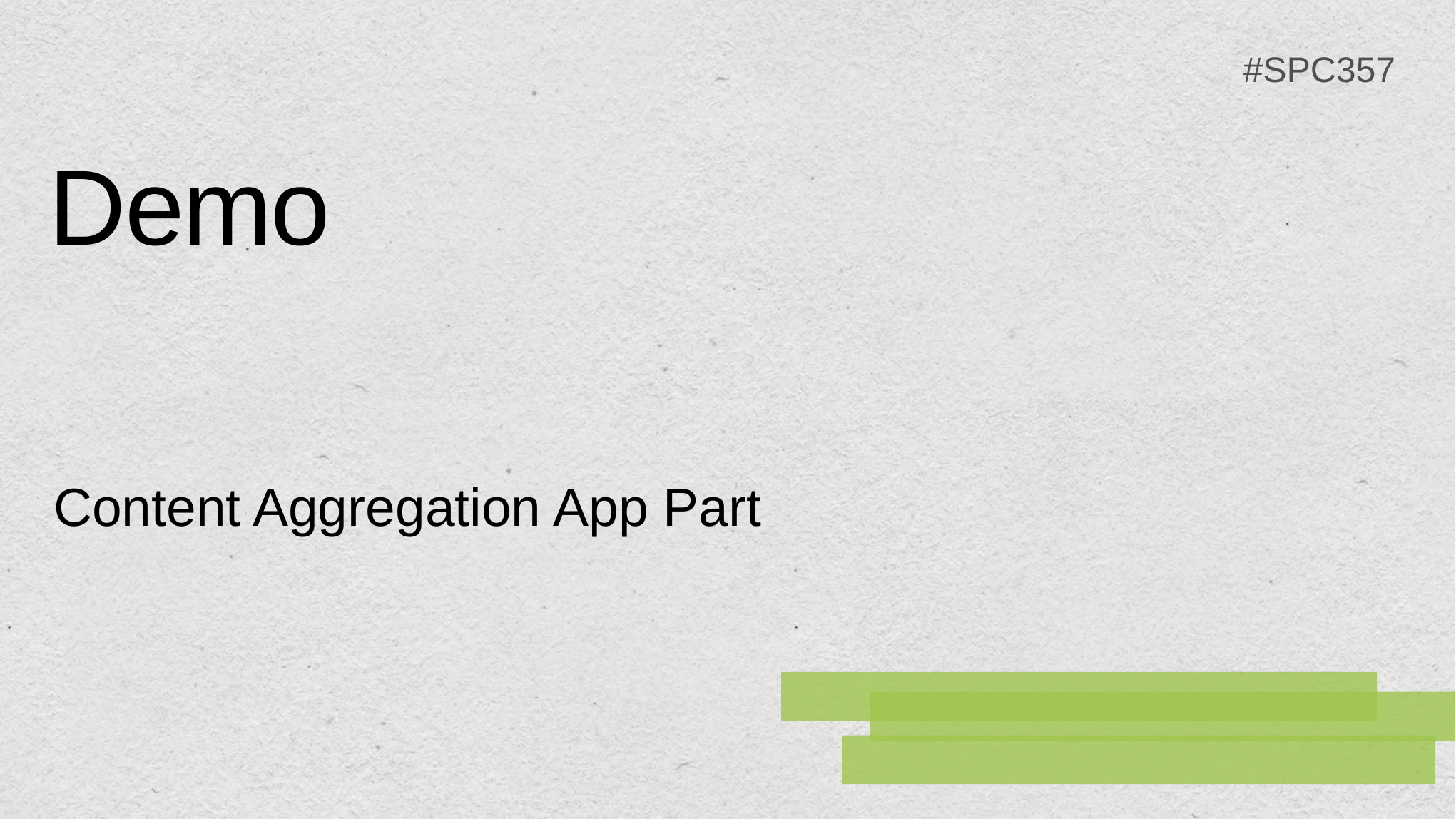

#SPC357
# Demo
Content Aggregation App Part